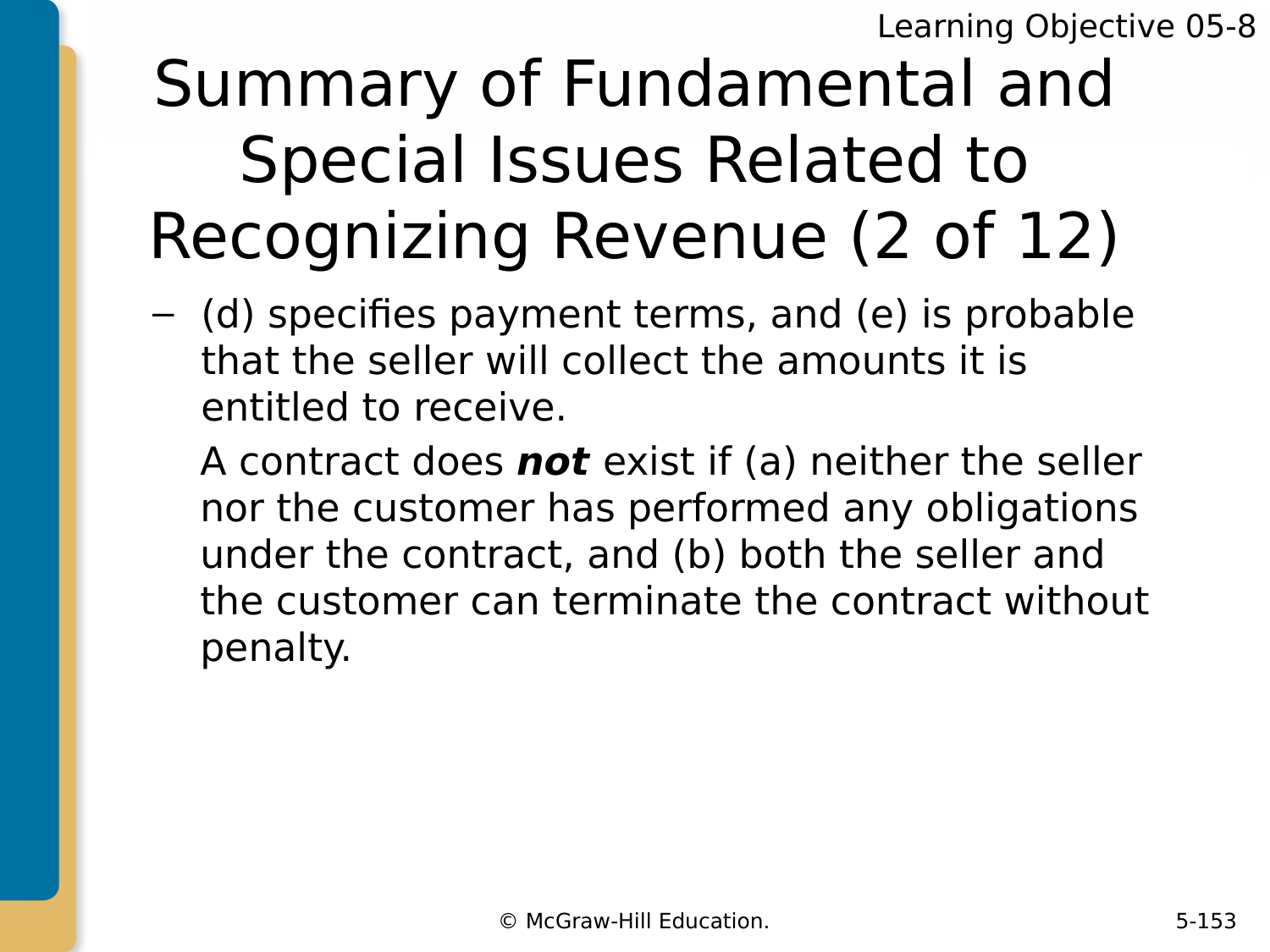

Learning Objective 05-8
# Summary of Fundamental and Special Issues Related to Recognizing Revenue (2 of 12)
(d) specifies payment terms, and (e) is probable that the seller will collect the amounts it is entitled to receive.
A contract does not exist if (a) neither the seller nor the customer has performed any obligations under the contract, and (b) both the seller and the customer can terminate the contract without penalty.